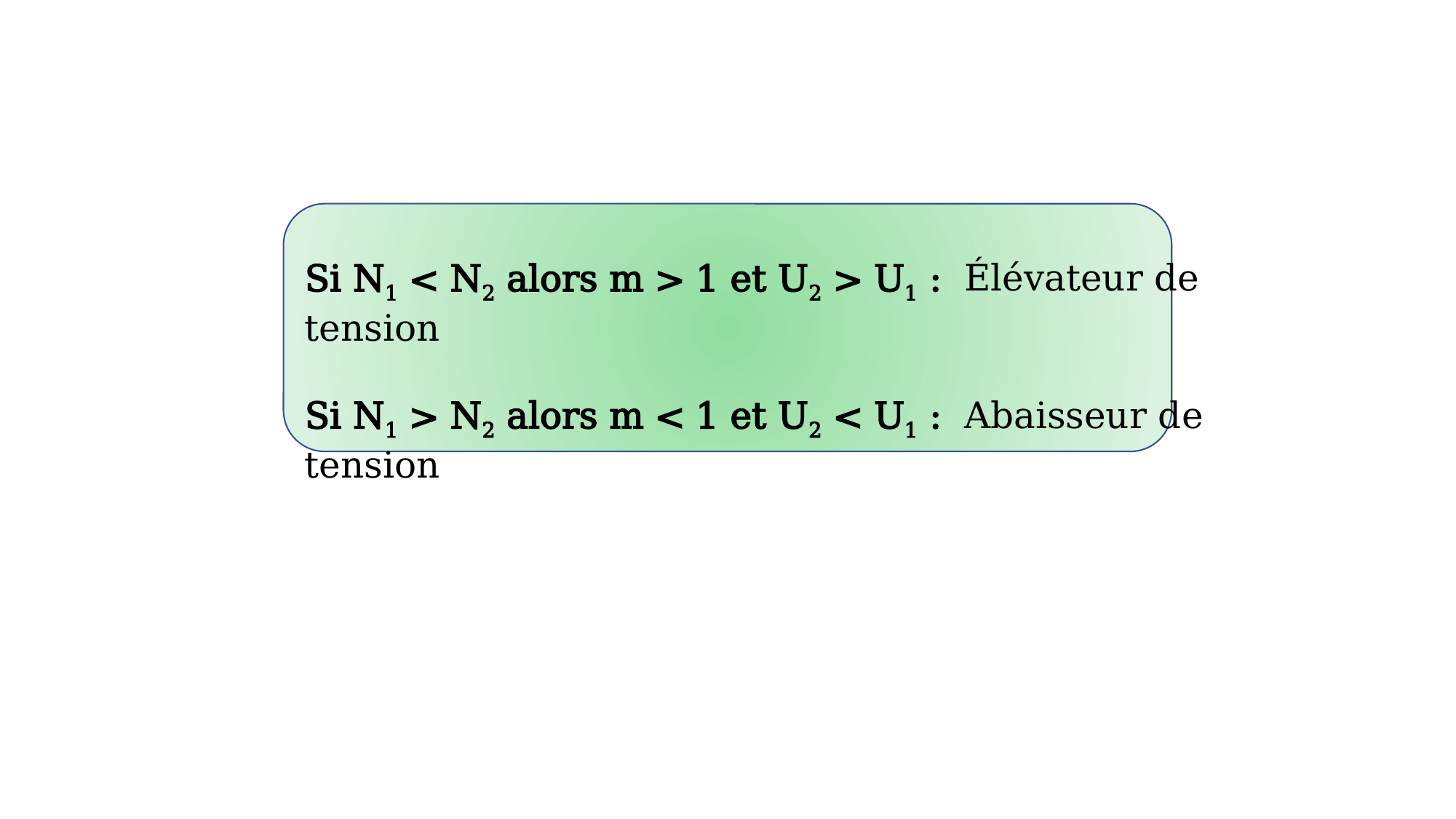

Si N1 < N2 alors m > 1 et U2 > U1 :  Élévateur de tension

Si N1 > N2 alors m < 1 et U2 < U1 :  Abaisseur de tension